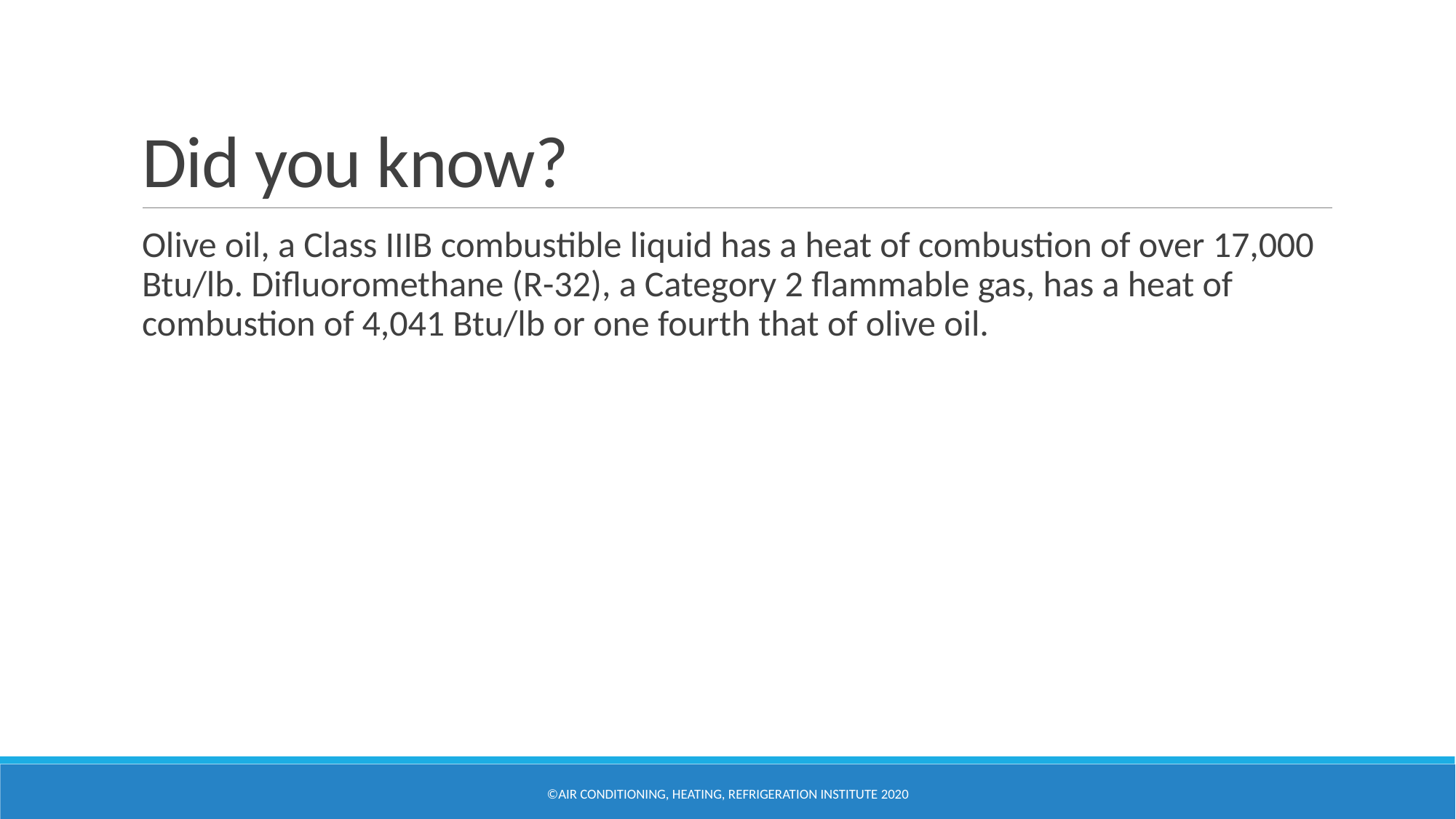

# Did you know?
Olive oil, a Class IIIB combustible liquid has a heat of combustion of over 17,000 Btu/lb. Difluoromethane (R-32), a Category 2 flammable gas, has a heat of combustion of 4,041 Btu/lb or one fourth that of olive oil.
©Air Conditioning, Heating, Refrigeration Institute 2020